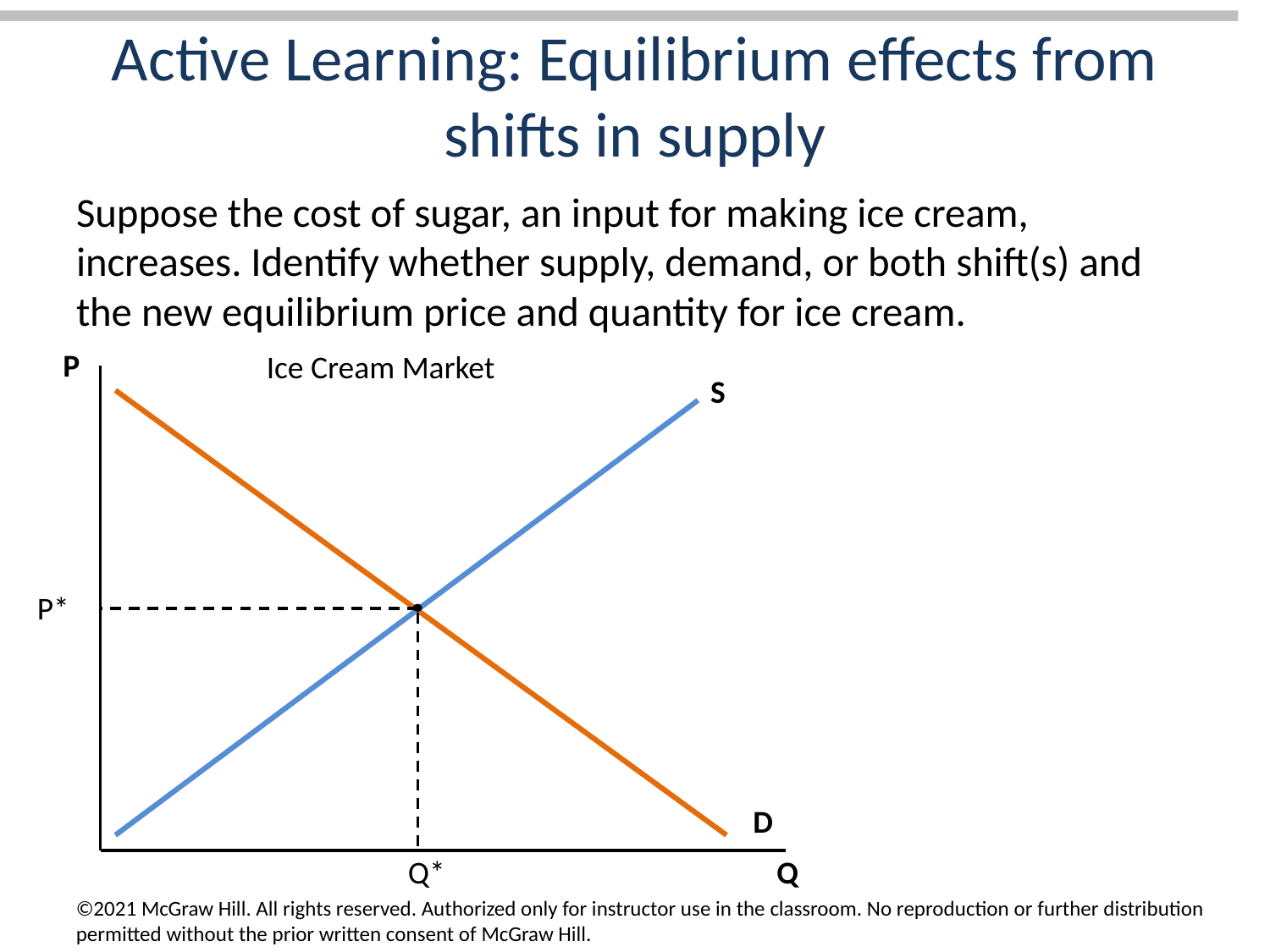

# Active Learning: Equilibrium effects from shifts in supply
Suppose the cost of sugar, an input for making ice cream, increases. Identify whether supply, demand, or both shift(s) and the new equilibrium price and quantity for ice cream.
P
Ice Cream Market
S

P*

D
Q
Q*